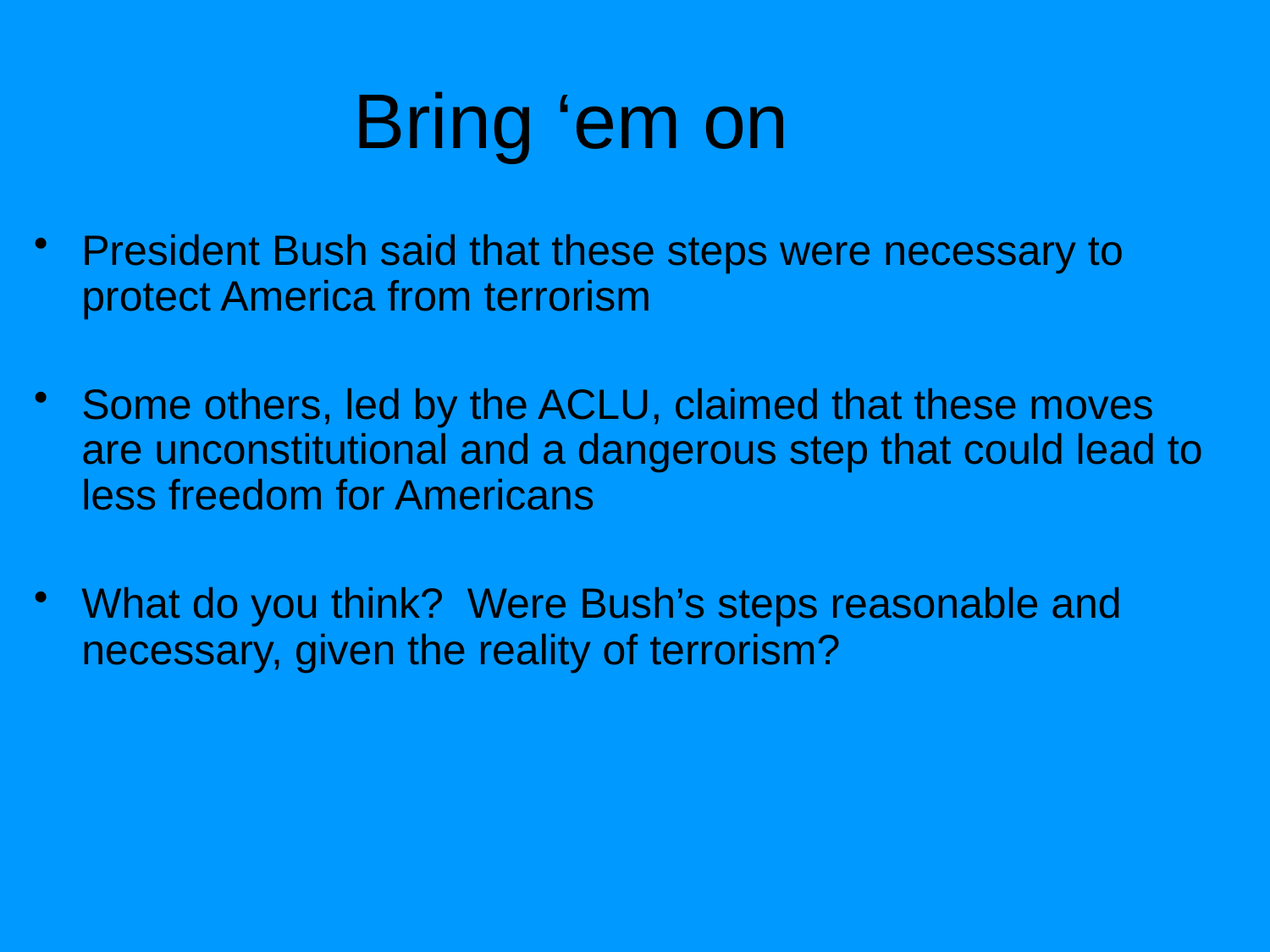

Bring ‘em on
President Bush said that these steps were necessary to protect America from terrorism

Some others, led by the ACLU, claimed that these moves are unconstitutional and a dangerous step that could lead to less freedom for Americans

What do you think?  Were Bush’s steps reasonable and necessary, given the reality of terrorism?